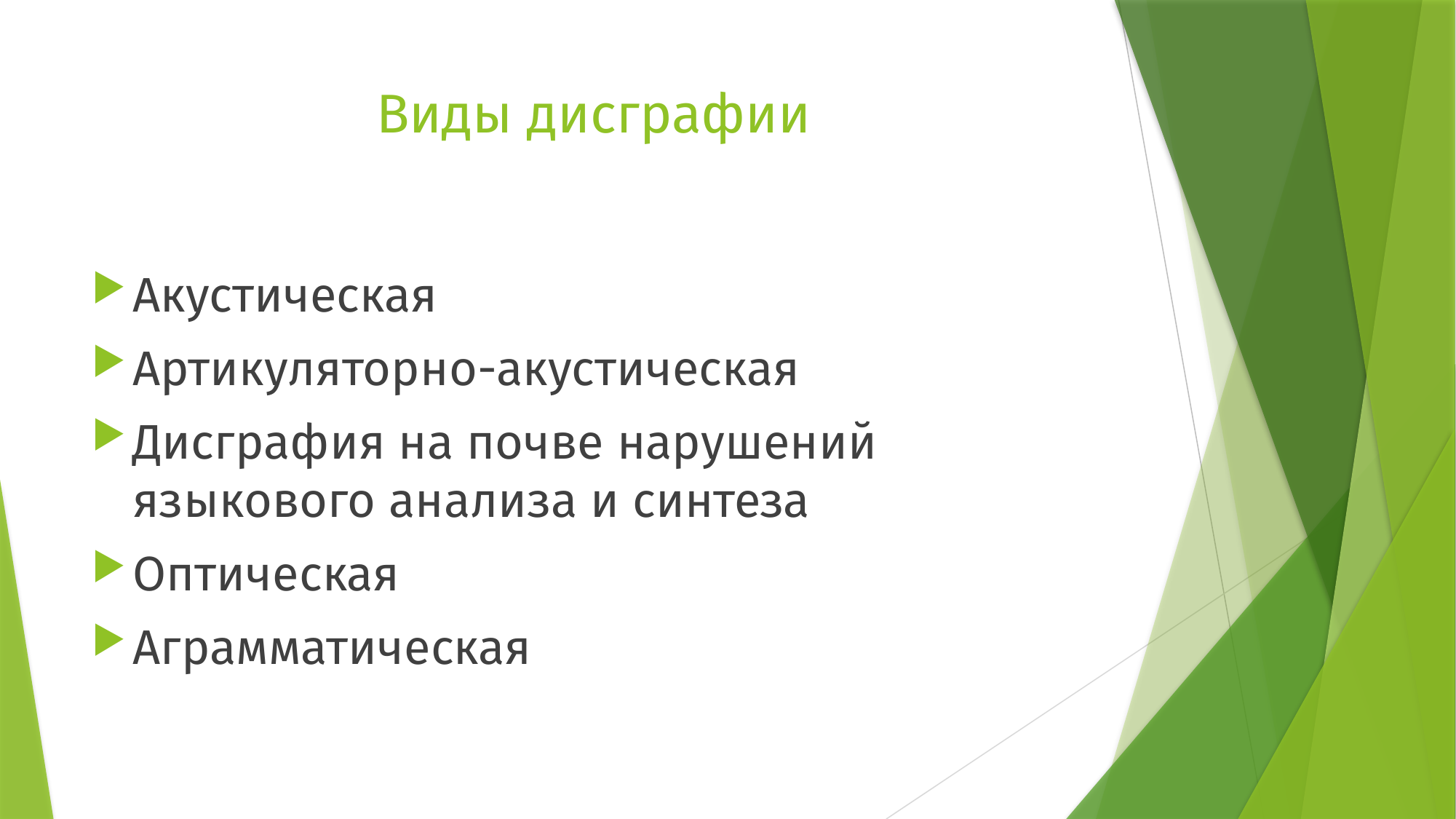

# Виды дисграфии
Акустическая
Артикуляторно-акустическая
Дисграфия на почве нарушений языкового анализа и синтеза
Оптическая
Аграмматическая